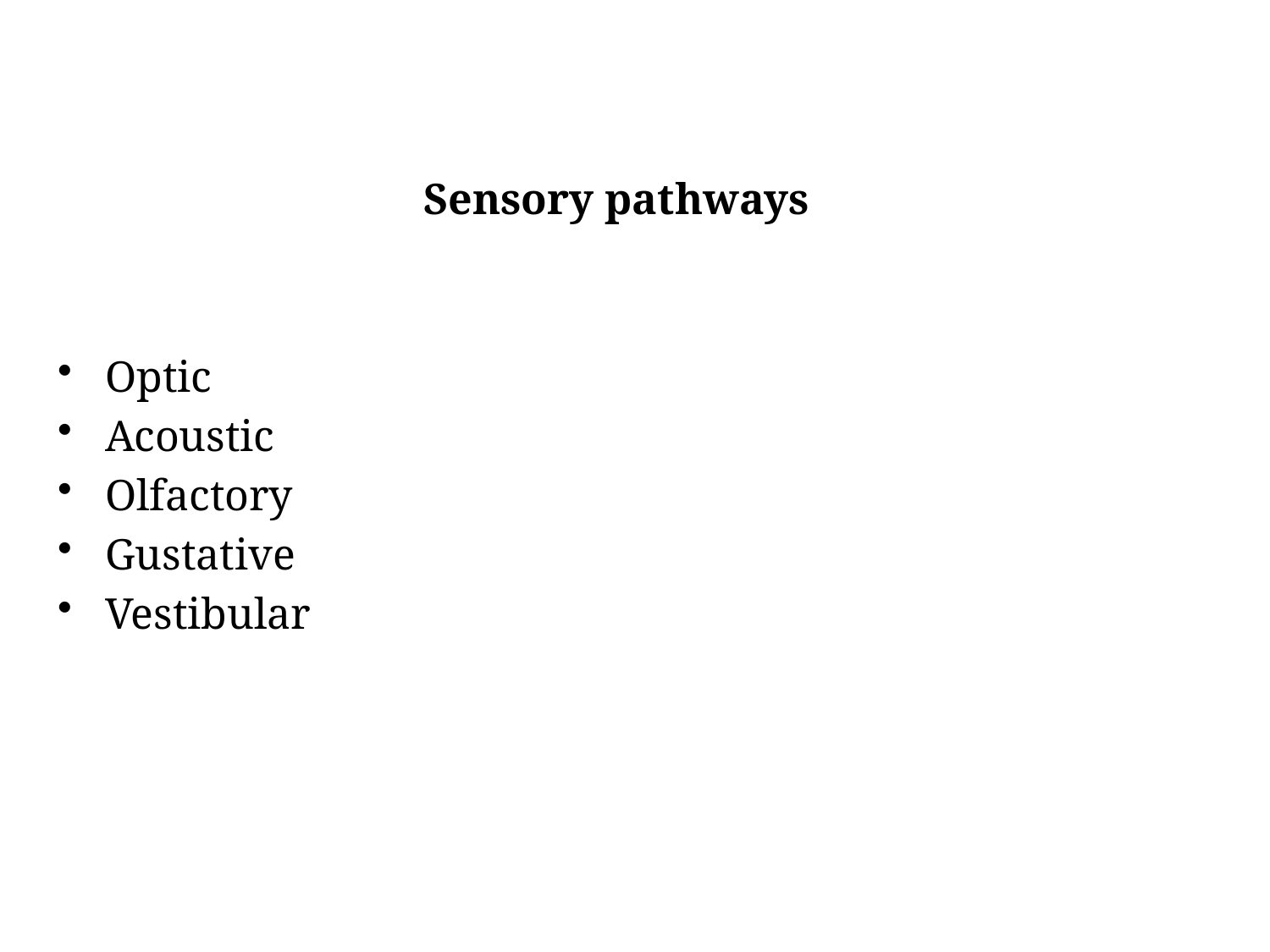

Sensory pathways

Optic
Acoustic
Olfactory
Gustative
Vestibular